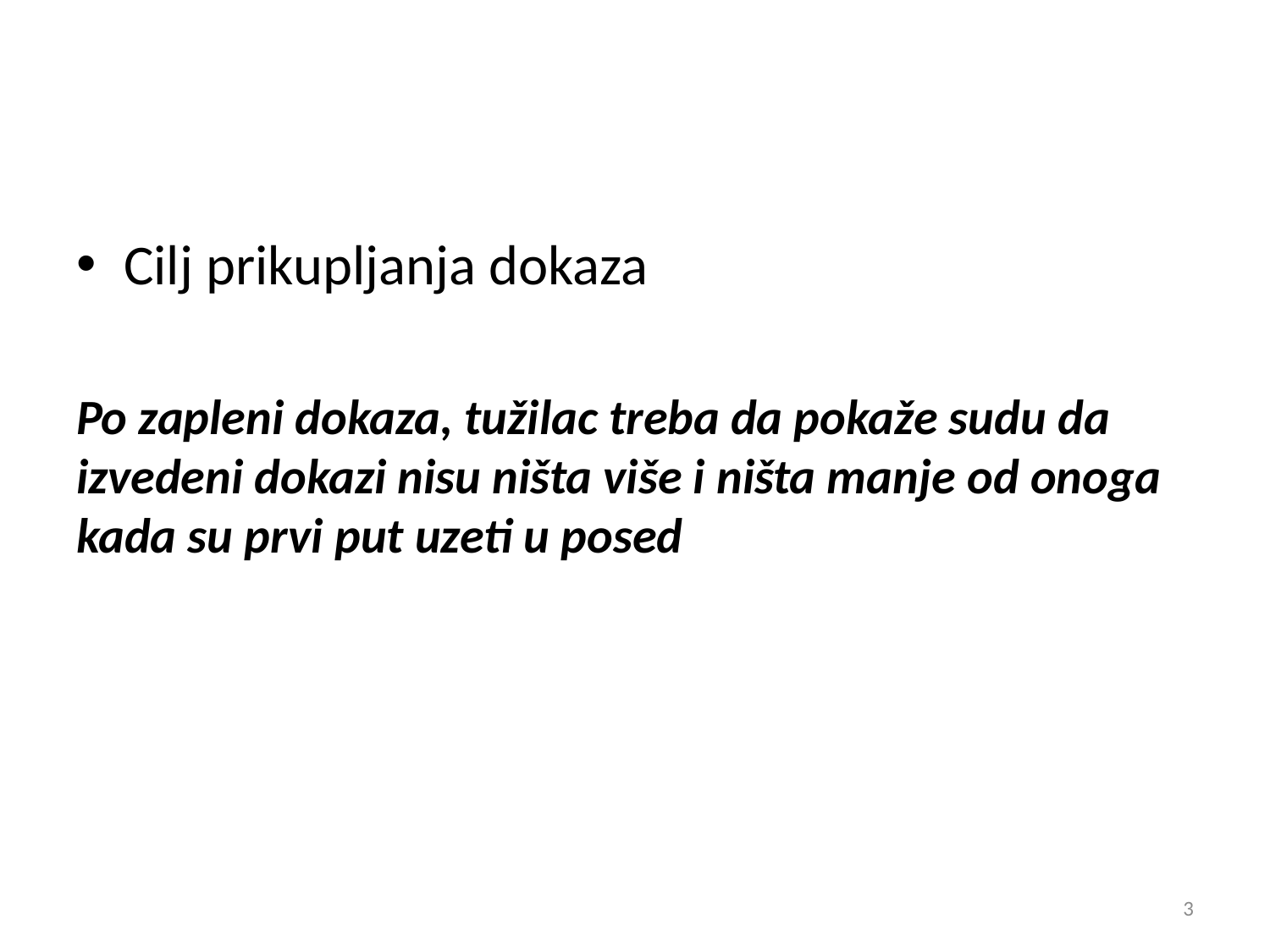

Cilj prikupljanja dokaza

Po zapleni dokaza, tužilac treba da pokaže sudu da izvedeni dokazi nisu ništa više i ništa manje od onoga kada su prvi put uzeti u posed
3